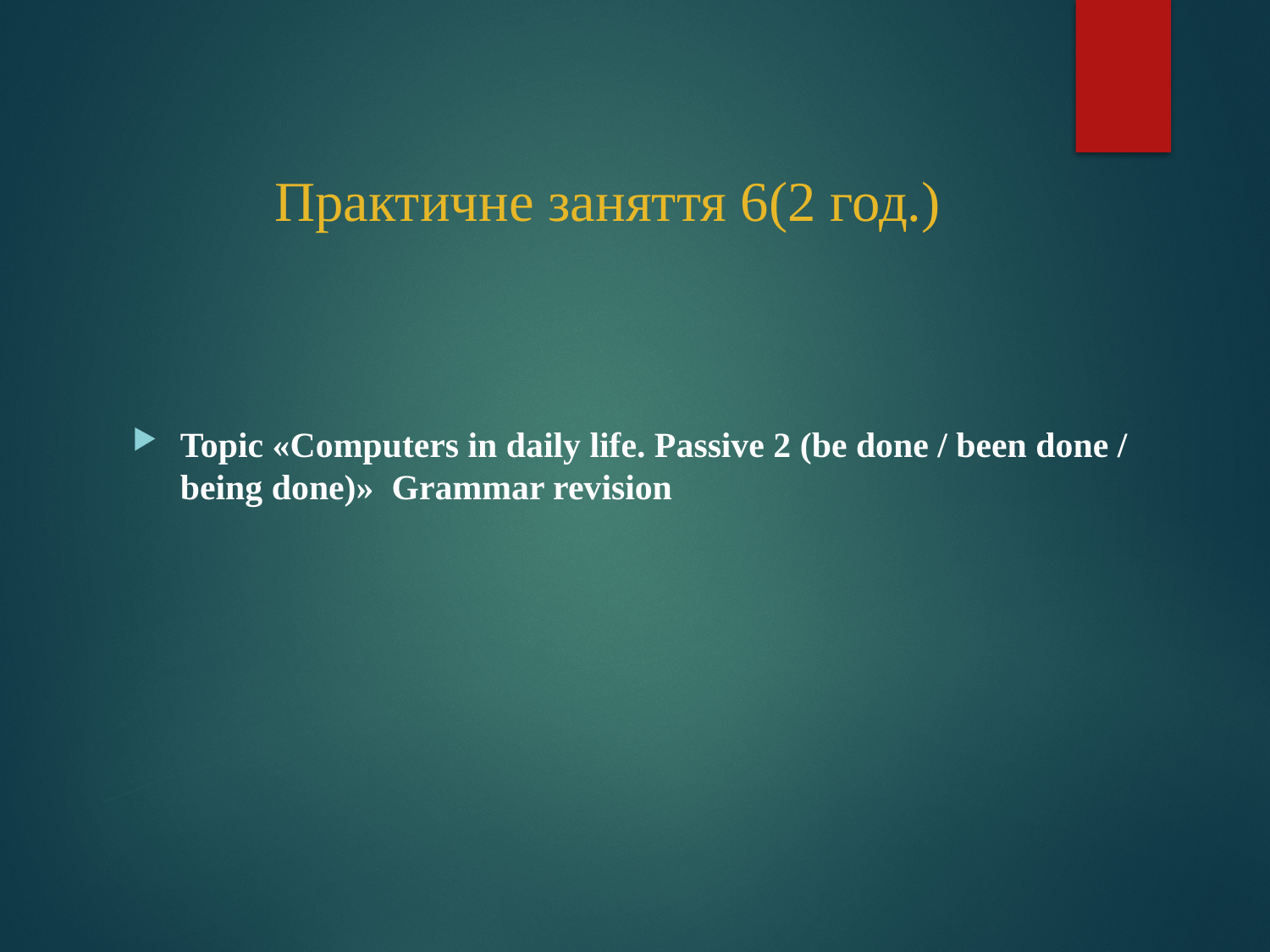

# Практичне заняття 6(2 год.)
Topic «Computers in daily life. Passive 2 (be done / been done / being done)»  Grammar revision